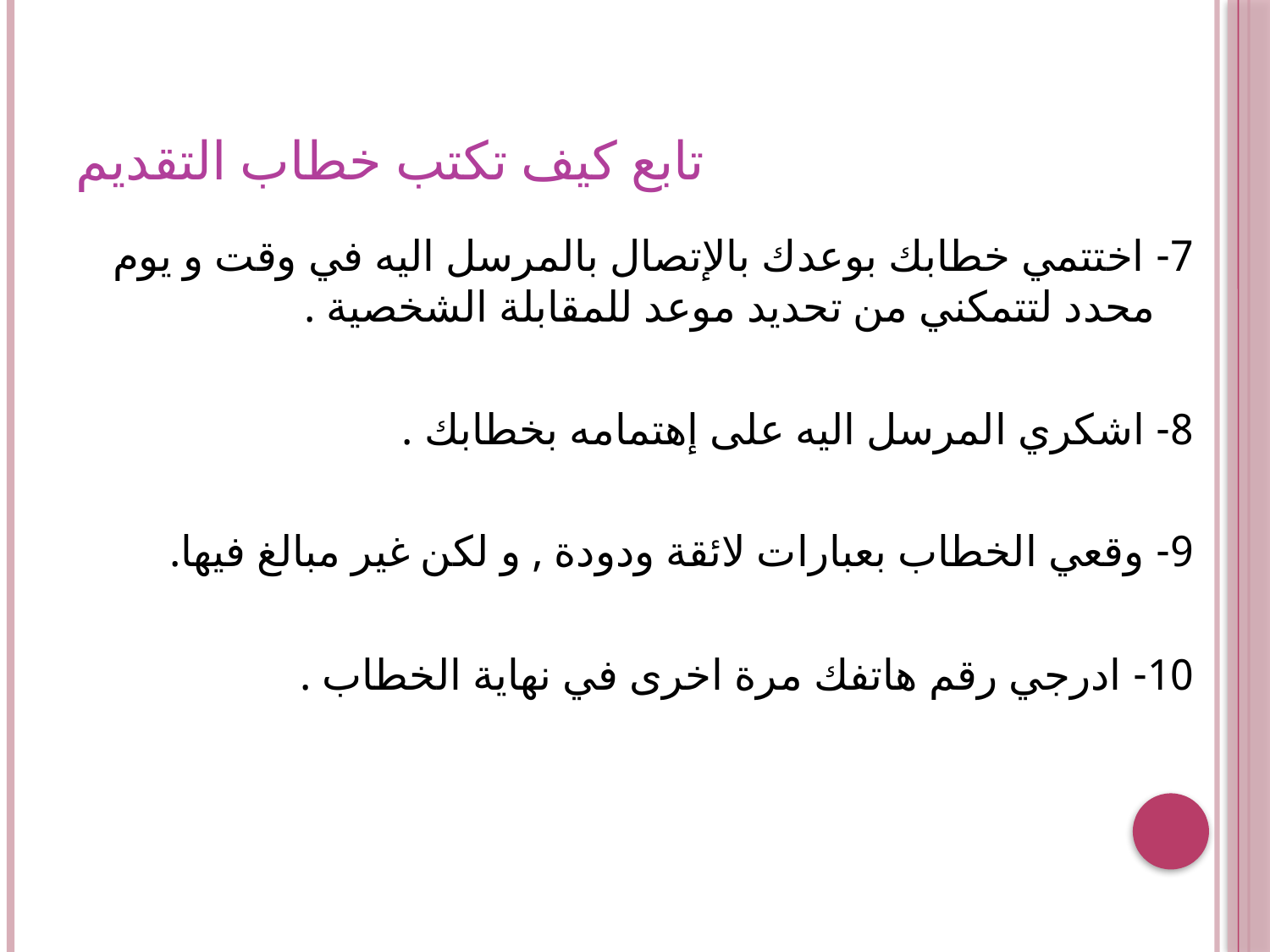

# تابع كيف تكتب خطاب التقديم
7- اختتمي خطابك بوعدك بالإتصال بالمرسل اليه في وقت و يوم محدد لتتمكني من تحديد موعد للمقابلة الشخصية .

8- اشكري المرسل اليه على إهتمامه بخطابك .

9- وقعي الخطاب بعبارات لائقة ودودة , و لكن غير مبالغ فيها.

10- ادرجي رقم هاتفك مرة اخرى في نهاية الخطاب .